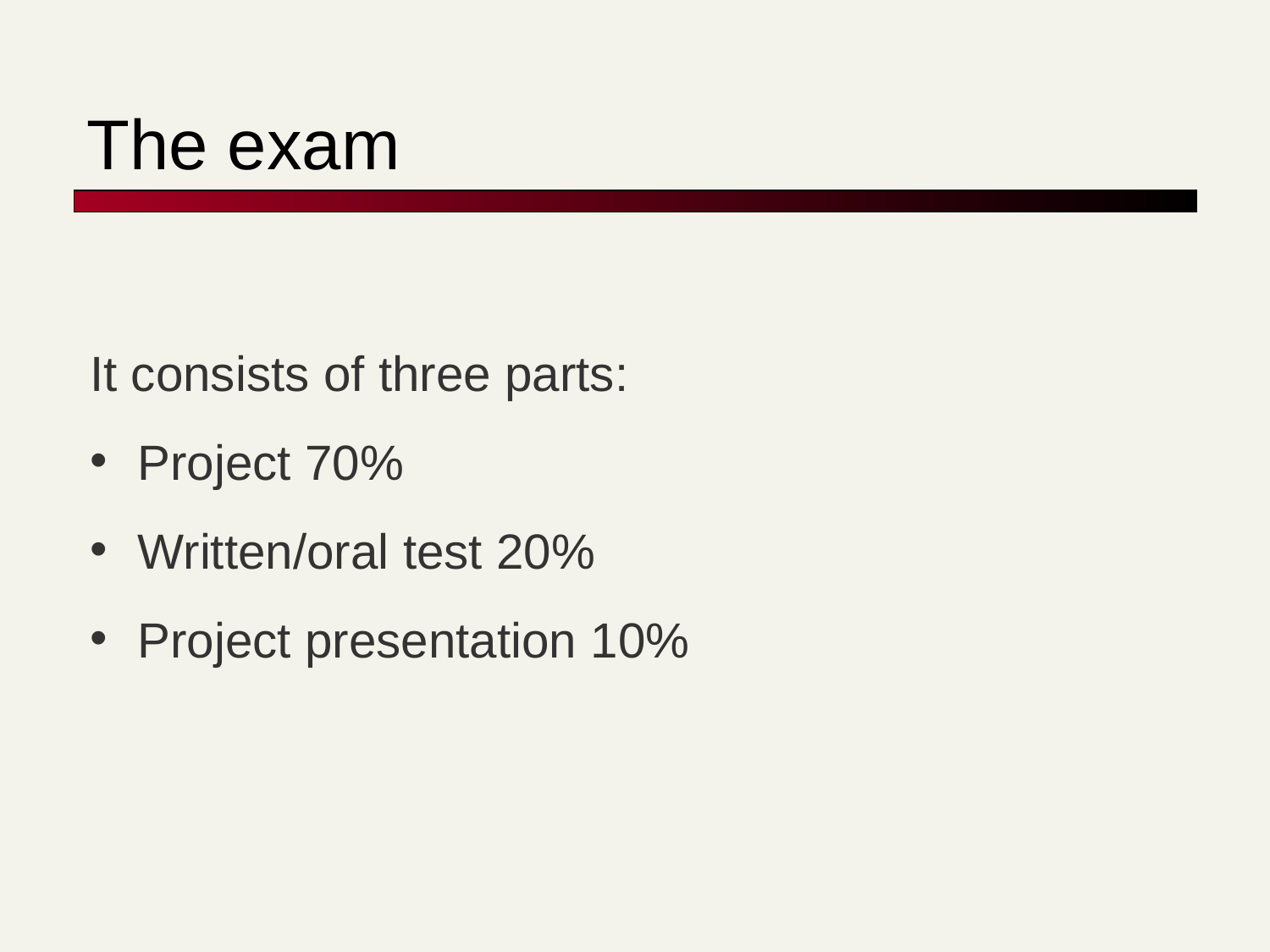

# The exam
It consists of three parts:
Project 70%
Written/oral test 20%
Project presentation 10%